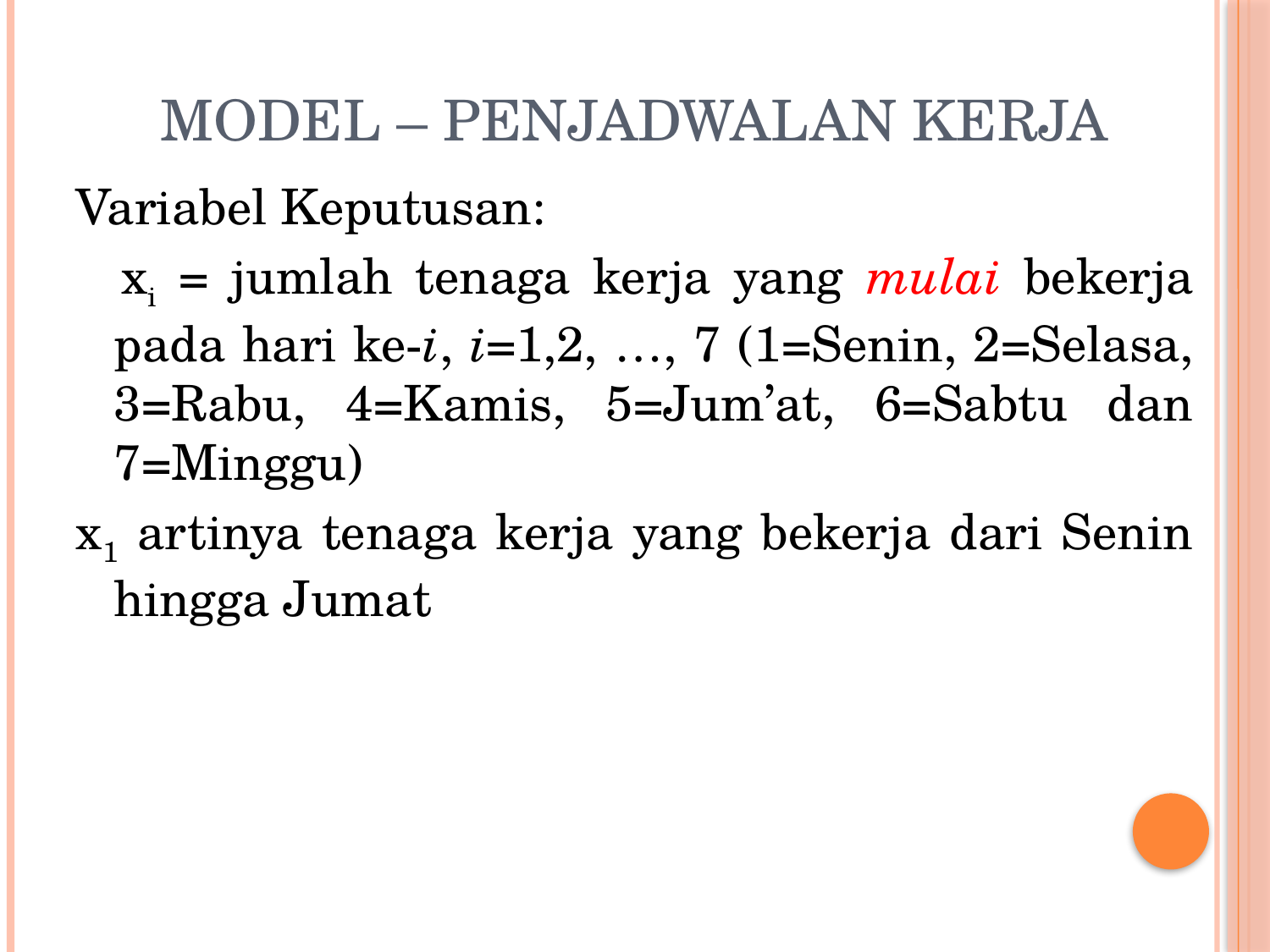

# Model – Penjadwalan Kerja
Variabel Keputusan:
  xi = jumlah tenaga kerja yang mulai bekerja pada hari ke-i, i=1,2, …, 7 (1=Senin, 2=Selasa, 3=Rabu, 4=Kamis, 5=Jum’at, 6=Sabtu dan 7=Minggu)
x1 artinya tenaga kerja yang bekerja dari Senin hingga Jumat